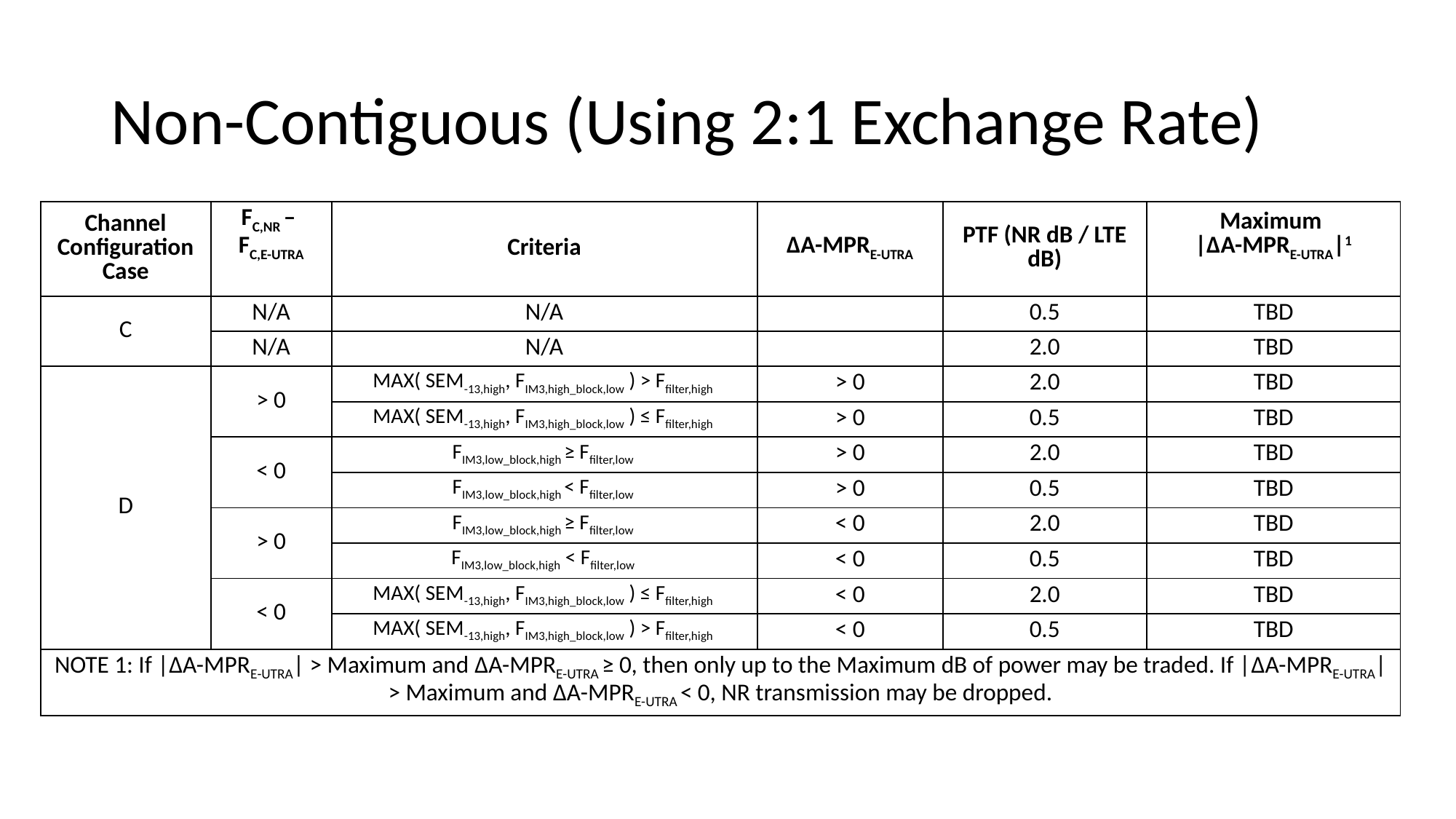

# Non-Contiguous (Using 2:1 Exchange Rate)
| Channel Configuration Case | FC,NR – FC,E-UTRA | Criteria | ΔA-MPRE-UTRA | PTF (NR dB / LTE dB) | Maximum |ΔA-MPRE-UTRA|1 |
| --- | --- | --- | --- | --- | --- |
| C | N/A | N/A |  | 0.5 | TBD |
|  | N/A | N/A |  | 2.0 | TBD |
| D | > 0 | MAX( SEM-13,high, FIM3,high\_block,low ) > Ffilter,high | > 0 | 2.0 | TBD |
|  |  | MAX( SEM-13,high, FIM3,high\_block,low ) ≤ Ffilter,high | > 0 | 0.5 | TBD |
|  | < 0 | FIM3,low\_block,high ≥ Ffilter,low | > 0 | 2.0 | TBD |
|  |  | FIM3,low\_block,high < Ffilter,low | > 0 | 0.5 | TBD |
|  | > 0 | FIM3,low\_block,high ≥ Ffilter,low | < 0 | 2.0 | TBD |
|  |  | FIM3,low\_block,high < Ffilter,low | < 0 | 0.5 | TBD |
|  | < 0 | MAX( SEM-13,high, FIM3,high\_block,low ) ≤ Ffilter,high | < 0 | 2.0 | TBD |
|  |  | MAX( SEM-13,high, FIM3,high\_block,low ) > Ffilter,high | < 0 | 0.5 | TBD |
| NOTE 1: If |ΔA-MPRE-UTRA| > Maximum and ΔA-MPRE-UTRA ≥ 0, then only up to the Maximum dB of power may be traded. If |ΔA-MPRE-UTRA| > Maximum and ΔA-MPRE-UTRA < 0, NR transmission may be dropped. |  |  |  |  |  |